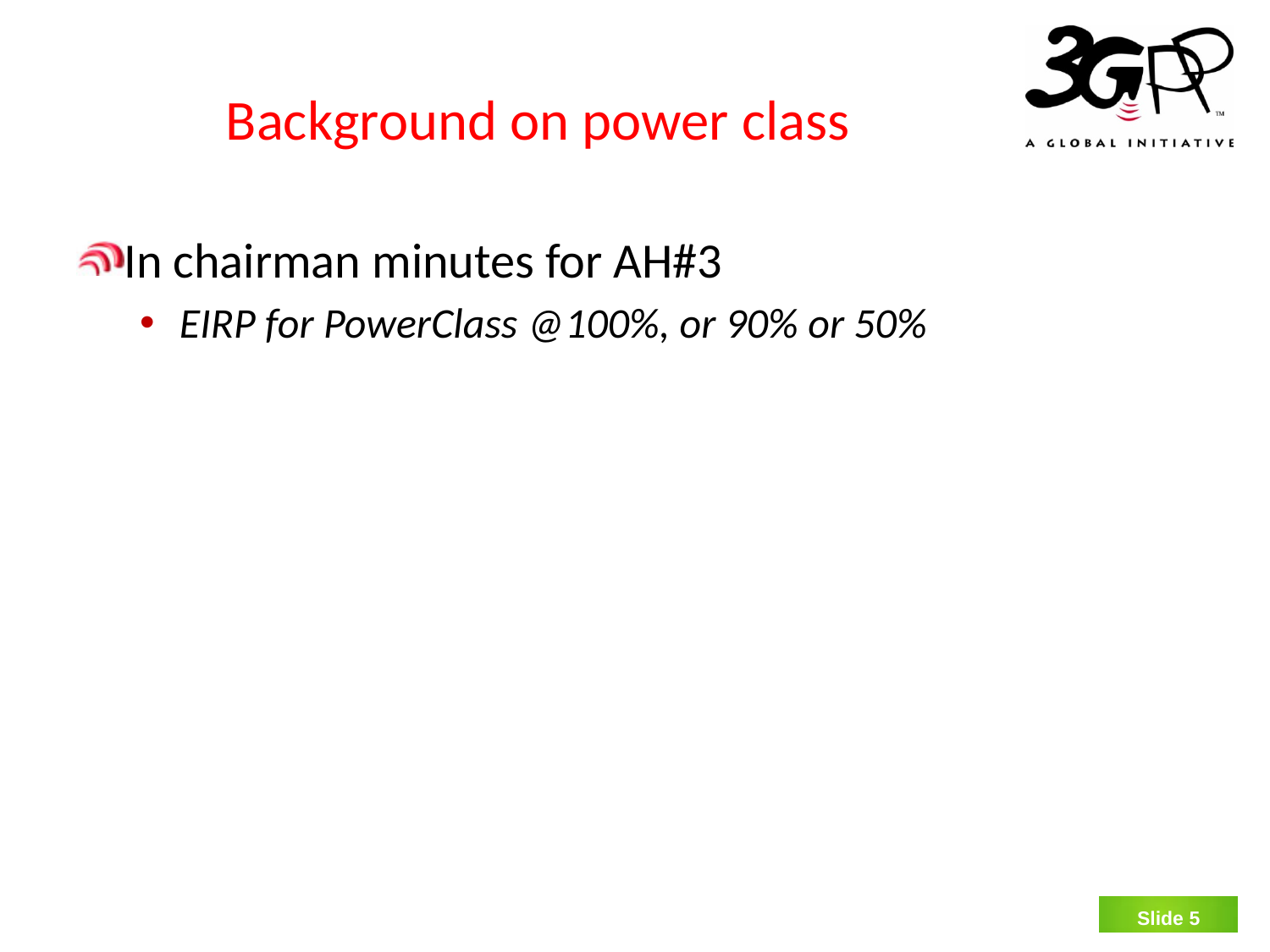

# Background on power class
In chairman minutes for AH#3
EIRP for PowerClass @100%, or 90% or 50%
Slide 5